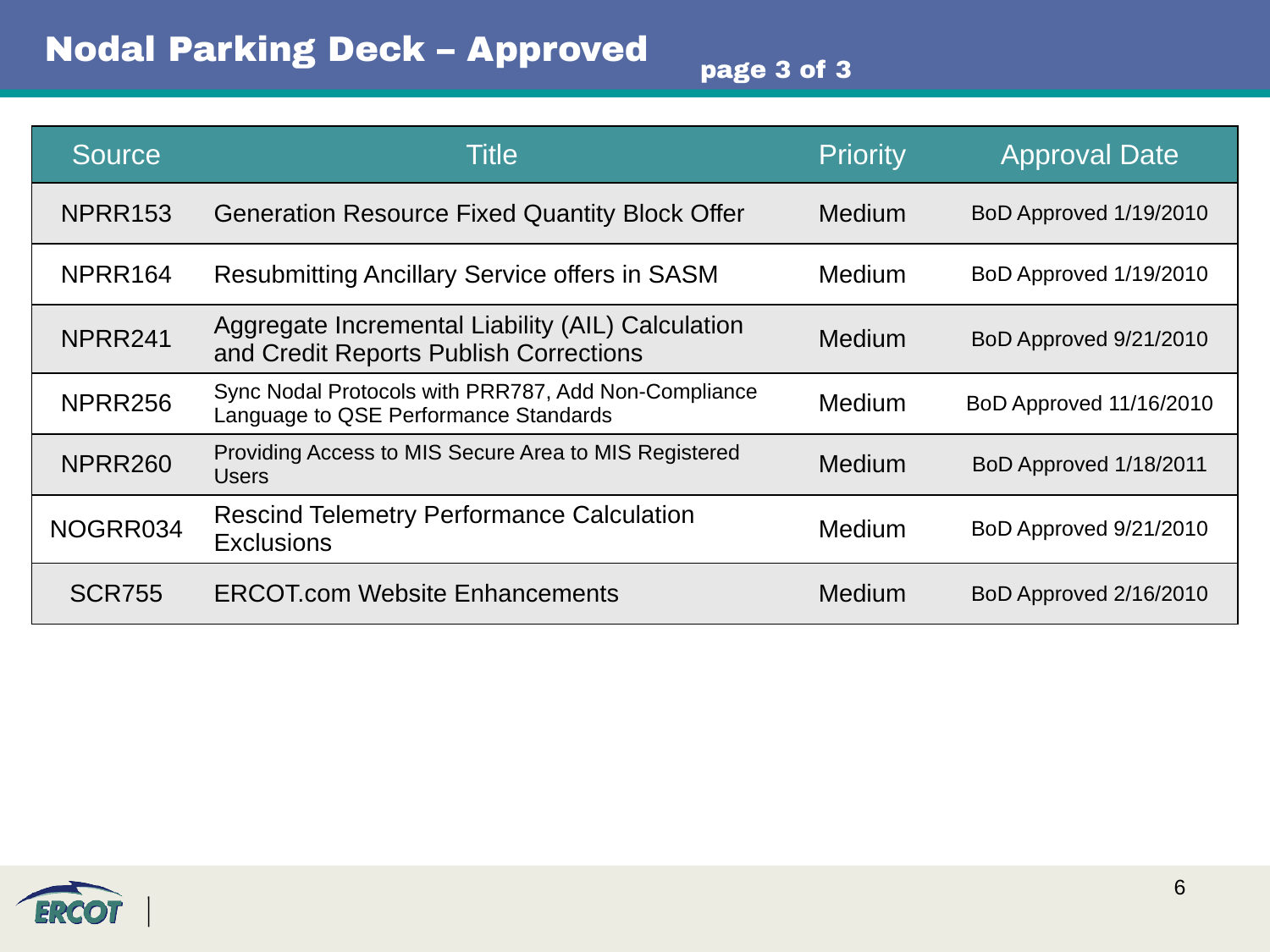

# Nodal Parking Deck – Approved
page 3 of 3
| Source | Title | Priority | Approval Date |
| --- | --- | --- | --- |
| NPRR153 | Generation Resource Fixed Quantity Block Offer | Medium | BoD Approved 1/19/2010 |
| NPRR164 | Resubmitting Ancillary Service offers in SASM | Medium | BoD Approved 1/19/2010 |
| NPRR241 | Aggregate Incremental Liability (AIL) Calculation and Credit Reports Publish Corrections | Medium | BoD Approved 9/21/2010 |
| NPRR256 | Sync Nodal Protocols with PRR787, Add Non-Compliance Language to QSE Performance Standards | Medium | BoD Approved 11/16/2010 |
| NPRR260 | Providing Access to MIS Secure Area to MIS Registered Users | Medium | BoD Approved 1/18/2011 |
| NOGRR034 | Rescind Telemetry Performance Calculation Exclusions | Medium | BoD Approved 9/21/2010 |
| SCR755 | ERCOT.com Website Enhancements | Medium | BoD Approved 2/16/2010 |